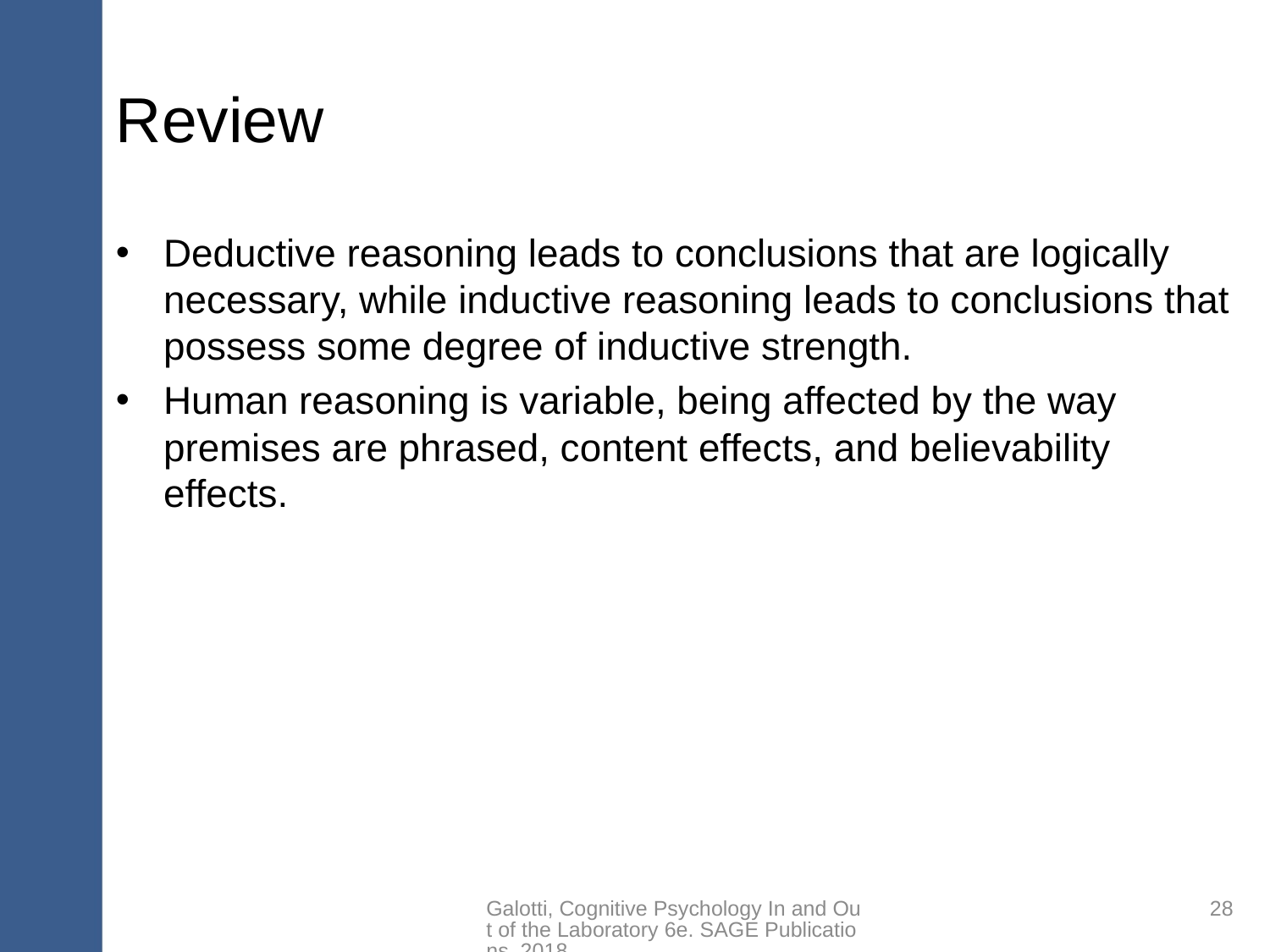

# Review
Deductive reasoning leads to conclusions that are logically necessary, while inductive reasoning leads to conclusions that possess some degree of inductive strength.
Human reasoning is variable, being affected by the way premises are phrased, content effects, and believability effects.
Galotti, Cognitive Psychology In and Out of the Laboratory 6e. SAGE Publications, 2018.
28